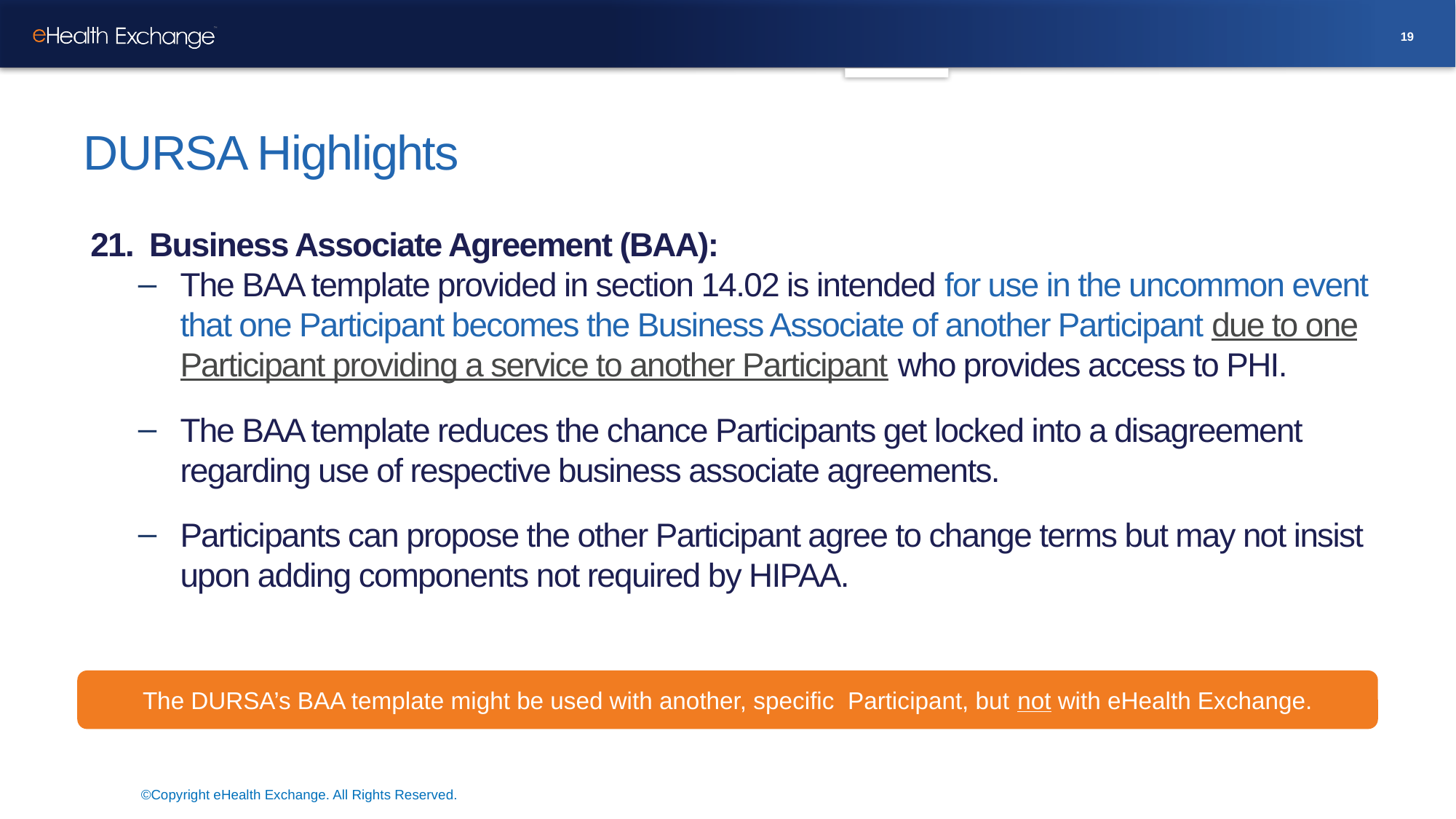

19
# DURSA Highlights
21.  Business Associate Agreement (BAA):
The BAA template provided in section 14.02 is intended for use in the uncommon event that one Participant becomes the Business Associate of another Participant due to one Participant providing a service to another Participant who provides access to PHI.
The BAA template reduces the chance Participants get locked into a disagreement regarding use of respective business associate agreements.
Participants can propose the other Participant agree to change terms but may not insist upon adding components not required by HIPAA.
The DURSA’s BAA template might be used with another, specific  Participant, but not with eHealth Exchange.
©Copyright eHealth Exchange. All Rights Reserved.